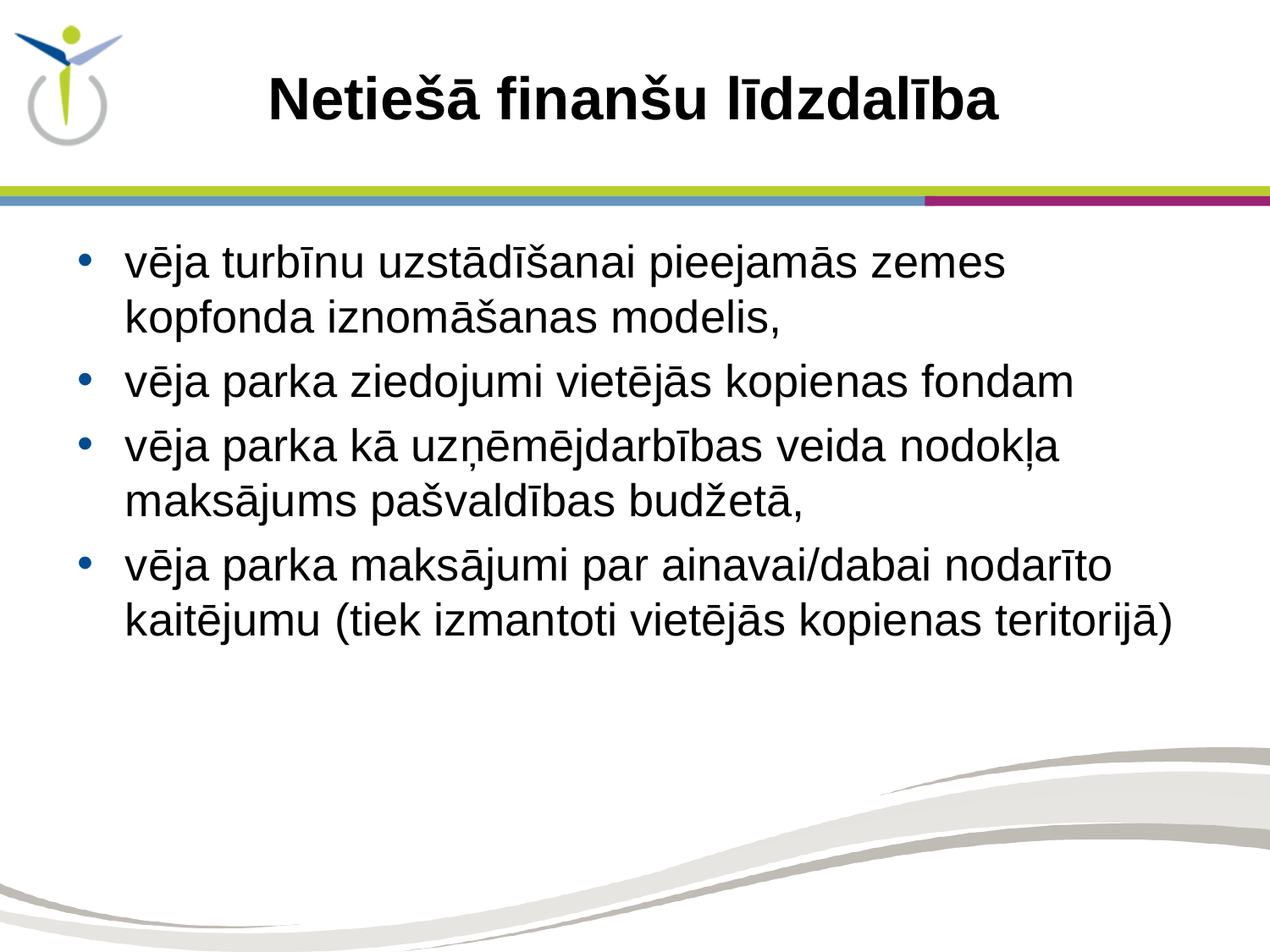

# Netiešā finanšu līdzdalība
vēja turbīnu uzstādīšanai pieejamās zemes kopfonda iznomāšanas modelis,
vēja parka ziedojumi vietējās kopienas fondam
vēja parka kā uzņēmējdarbības veida nodokļa maksājums pašvaldības budžetā,
vēja parka maksājumi par ainavai/dabai nodarīto kaitējumu (tiek izmantoti vietējās kopienas teritorijā)